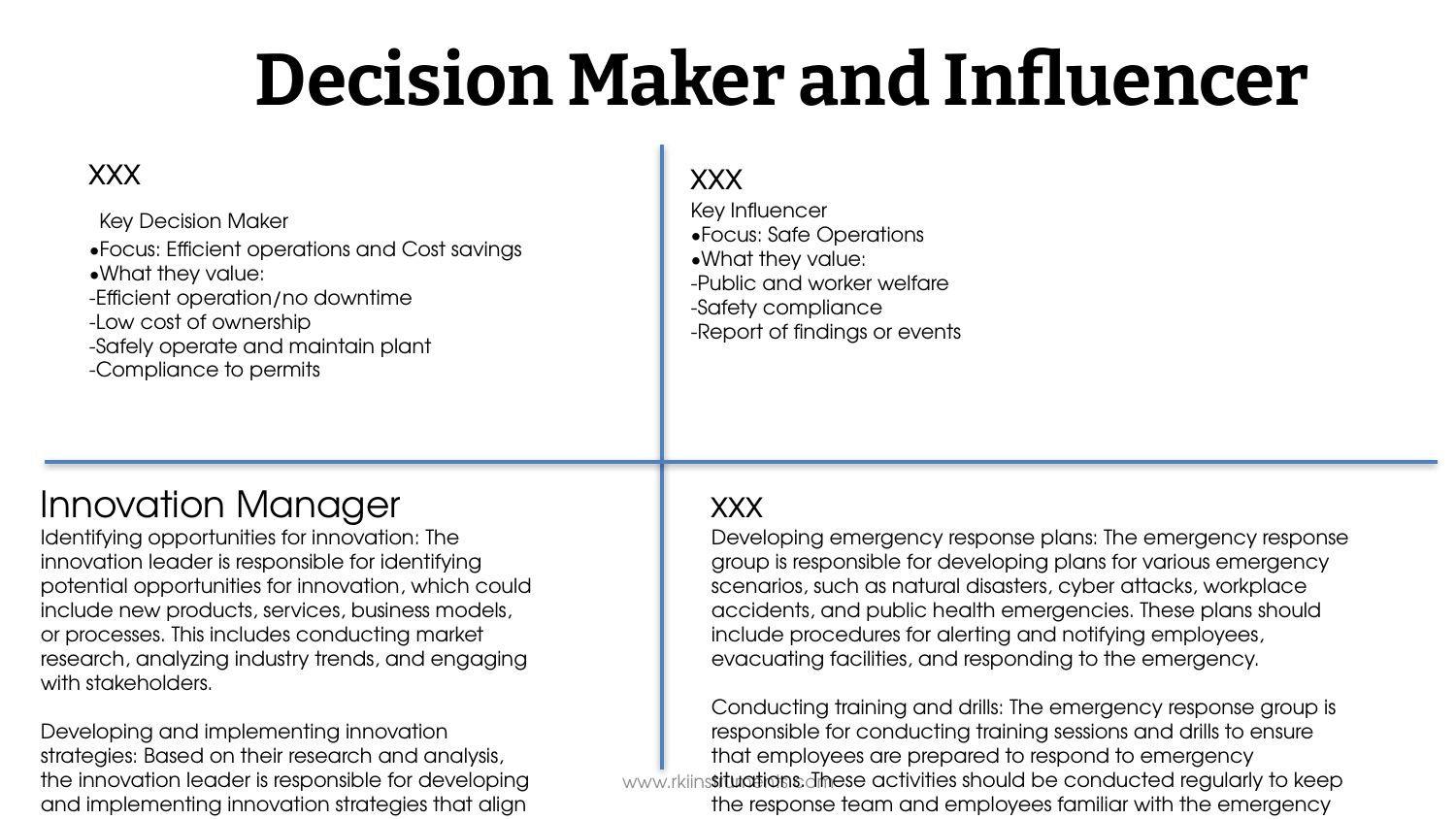

# Decision Maker and Influencer
xxx
 Key Decision Maker
•Focus: Efficient operations and Cost savings
•What they value:
-Efficient operation/no downtime
-Low cost of ownership
-Safely operate and maintain plant
-Compliance to permits
xxx
Key Influencer
•Focus: Safe Operations
•What they value:
-Public and worker welfare
-Safety compliance
-Report of findings or events
Innovation Manager
Identifying opportunities for innovation: The innovation leader is responsible for identifying potential opportunities for innovation, which could include new products, services, business models, or processes. This includes conducting market research, analyzing industry trends, and engaging with stakeholders.

Developing and implementing innovation strategies: Based on their research and analysis, the innovation leader is responsible for developing and implementing innovation strategies that align with the organization's goals and objectives. This includes setting goals and metrics for innovation initiatives, allocating resources, and managing budgets.

Building and leading innovation teams: The innovation leader is responsible for building and leading innovation teams, which could include cross-functional teams, innovation labs, or incubators. This includes recruiting and hiring team members, setting team goals, and providing coaching and mentoring.

Encouraging a culture of innovation: The innovation leader is responsible for creating and promoting a culture of innovation within the organization. This includes fostering a mindset of creativity and risk-taking, promoting open communication and collaboration, and recognizing and rewarding innovative ideas and initiatives.

Managing innovation projects: The innovation leader is responsible for managing innovation projects from ideation to implementation. This includes conducting feasibility studies, developing prototypes, testing and validating ideas, and launching new products, services, or processes.

Collaborating with external partners: The innovation leader is responsible for collaborating with external partners, such as customers, suppliers, and other stakeholders, to co-create innovative solutions that address their needs and preferences.

Monitoring and evaluating innovation initiatives: The innovation leader is responsible for monitoring and evaluating the success of innovation initiatives, and making adjustments as necessary. This includes collecting and analyzing data, measuring the impact of innovation on the organization's performance, and reporting on innovation outcomes to senior leadership.

Overall, the innovation leader plays a critical role in driving growth and competitiveness by identifying and implementing innovative solutions that address the organization's challenges and opportunities. They are responsible for building and leading innovation teams, promoting a culture of innovation, and managing innovation projects from ideation to implementation.

xxx
Developing emergency response plans: The emergency response group is responsible for developing plans for various emergency scenarios, such as natural disasters, cyber attacks, workplace accidents, and public health emergencies. These plans should include procedures for alerting and notifying employees, evacuating facilities, and responding to the emergency.

Conducting training and drills: The emergency response group is responsible for conducting training sessions and drills to ensure that employees are prepared to respond to emergency situations. These activities should be conducted regularly to keep the response team and employees familiar with the emergency procedures.

Coordinating with emergency services: The emergency response group is responsible for coordinating with local emergency services, such as police, fire, and ambulance services, to ensure a quick and effective response to emergencies. This includes providing them with information about the emergency situation and facilitating their access to the site.

Providing emergency communication: The emergency response group is responsible for providing timely and accurate communication to employees, stakeholders, and the public during emergency situations. This includes notifying employees of the emergency, providing updates on the situation, and issuing instructions on how to respond.

Conducting post-incident analysis: The emergency response group is responsible for conducting a post-incident analysis to evaluate the effectiveness of the emergency response and identify areas for improvement. This analysis should include an assessment of the response team's performance, the effectiveness of the emergency plans, and the overall response to the emergency.

Ensuring compliance with regulations: The emergency response group is responsible for ensuring that the organization complies with relevant regulations and standards related to emergency preparedness and response.
www.rkiinstruments.com